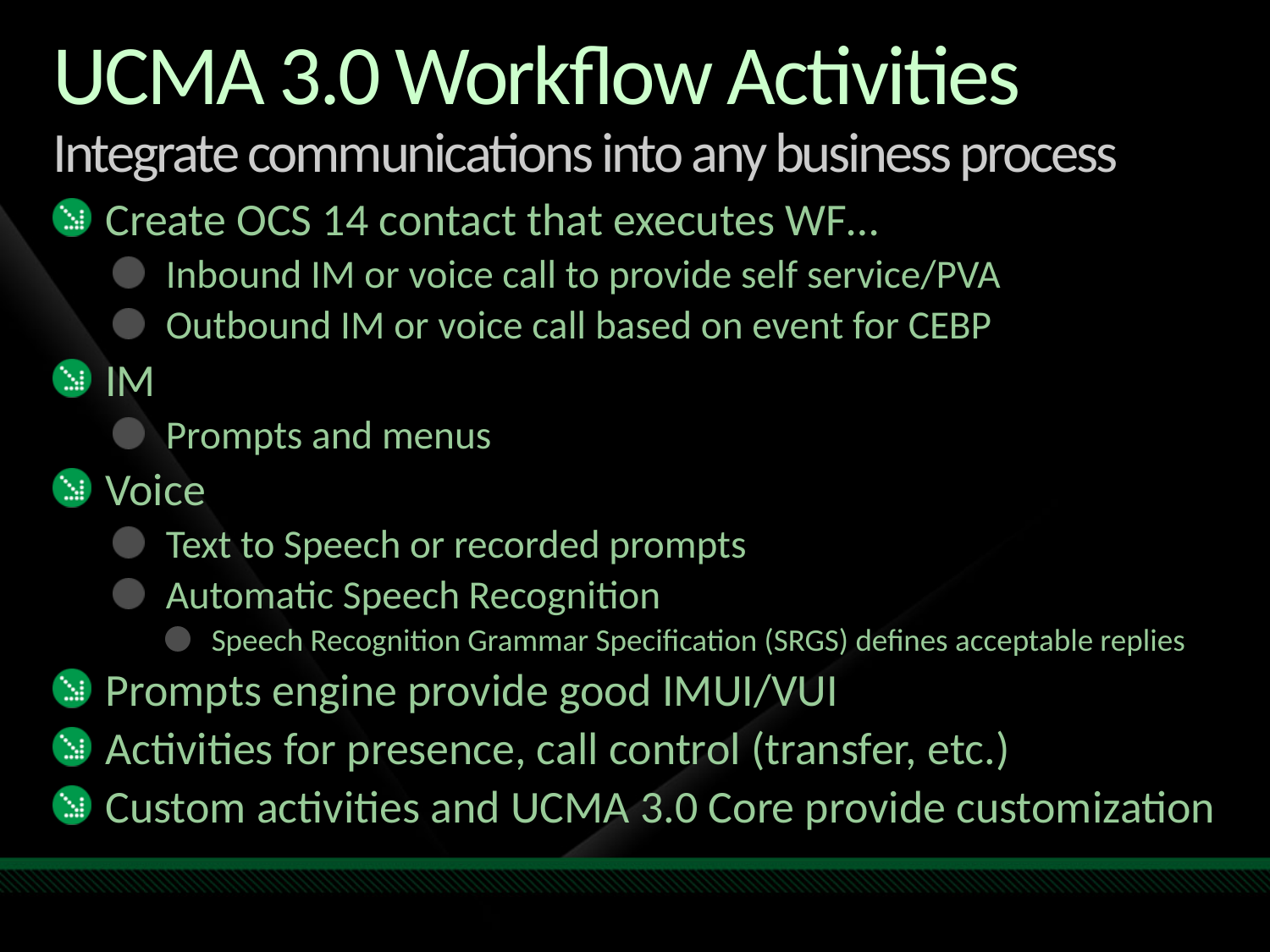

# UCMA 3.0 Workflow Activities Integrate communications into any business process
Create OCS 14 contact that executes WF…
Inbound IM or voice call to provide self service/PVA
Outbound IM or voice call based on event for CEBP
IM
Prompts and menus
Voice
Text to Speech or recorded prompts
Automatic Speech Recognition
Speech Recognition Grammar Specification (SRGS) defines acceptable replies
Prompts engine provide good IMUI/VUI
Activities for presence, call control (transfer, etc.)
Custom activities and UCMA 3.0 Core provide customization